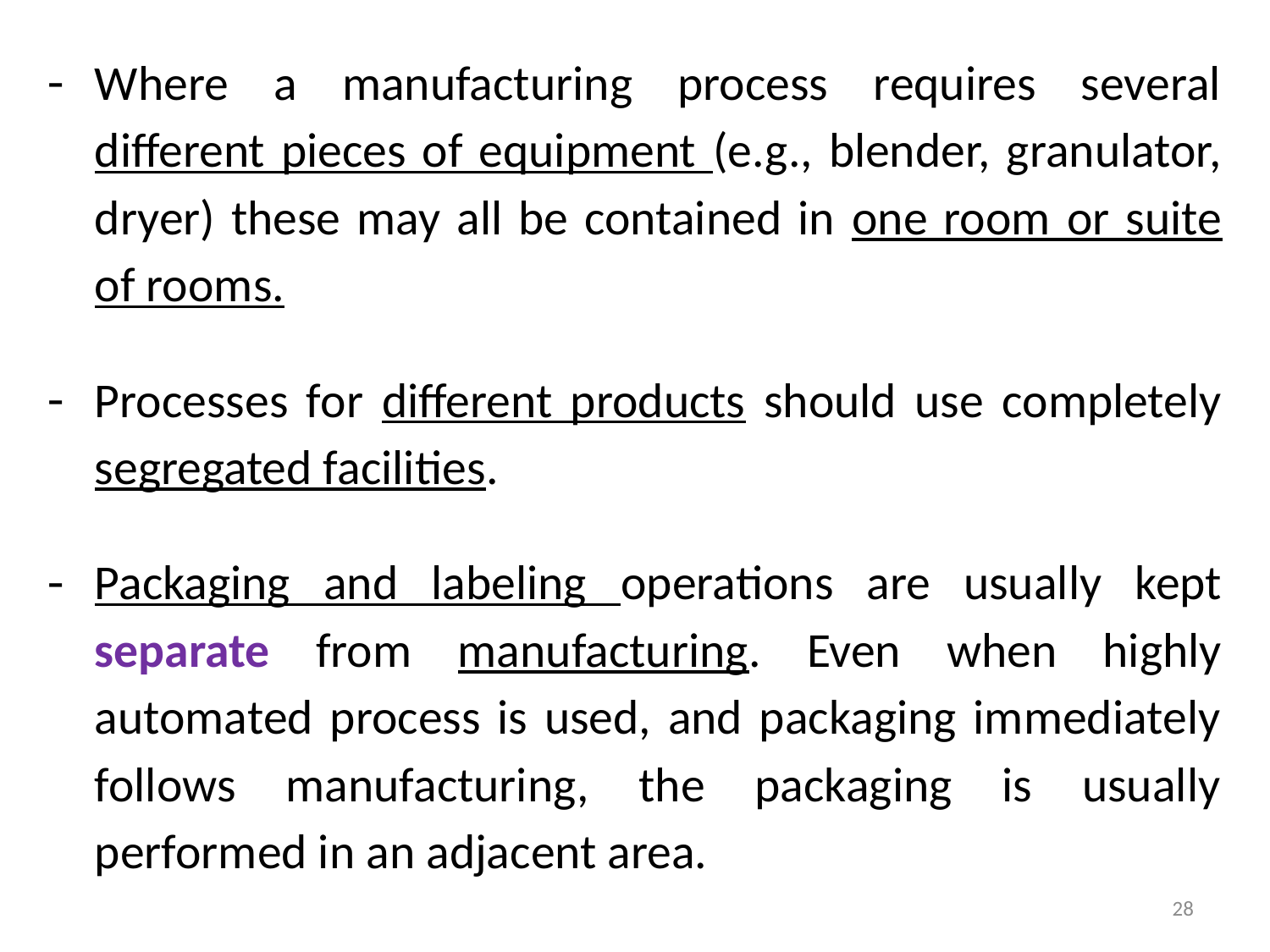

Where a manufacturing process requires several different pieces of equipment (e.g., blender, granulator, dryer) these may all be contained in one room or suite of rooms.

Processes for different products should use completely segregated facilities.

Packaging and labeling operations are usually kept separate from manufacturing. Even when highly automated process is used, and packaging immediately follows manufacturing, the packaging is usually performed in an adjacent area.

28